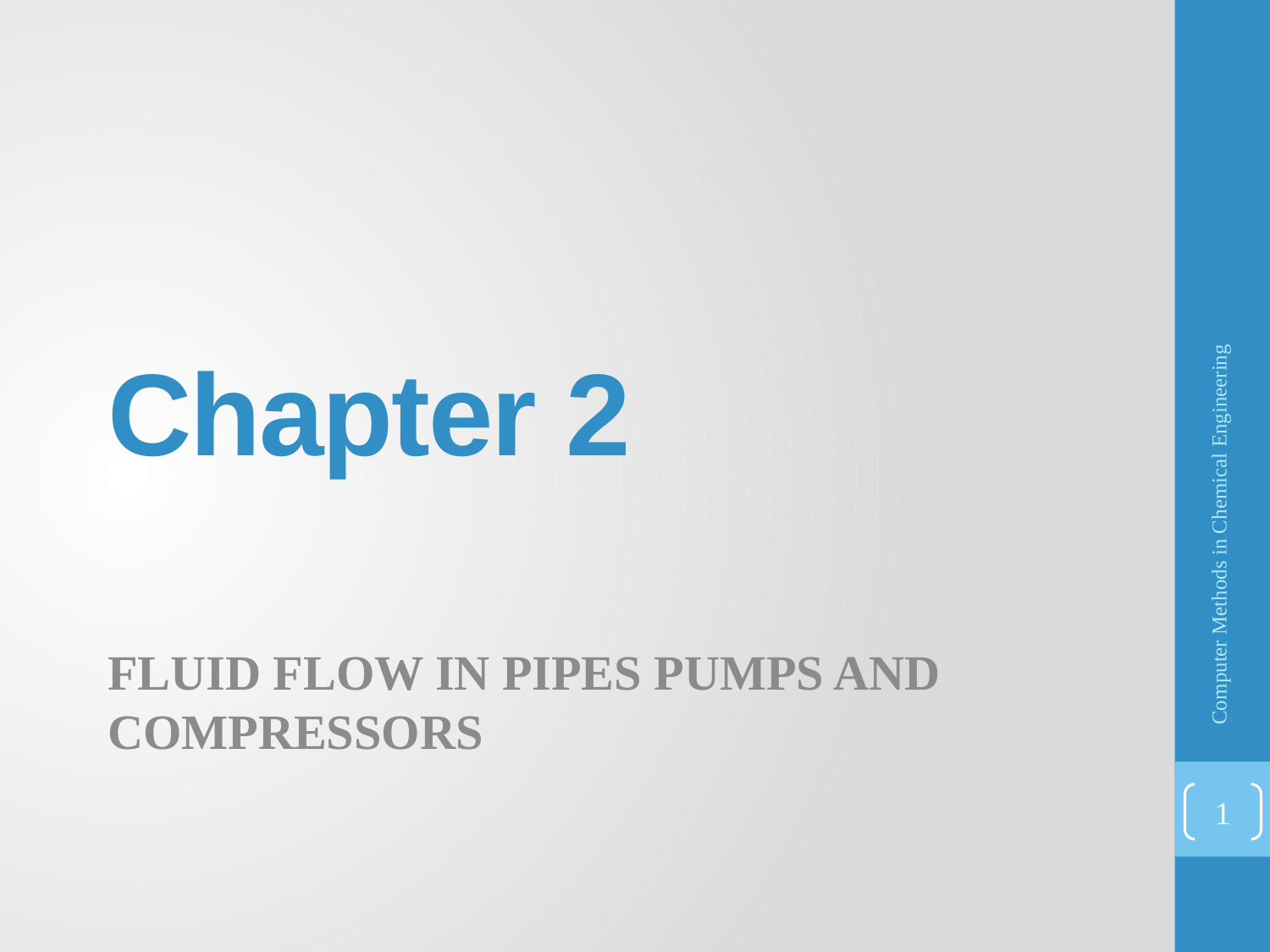

# Chapter 2
Computer Methods in Chemical Engineering
Fluid Flow in pipes pumps and compressors
1